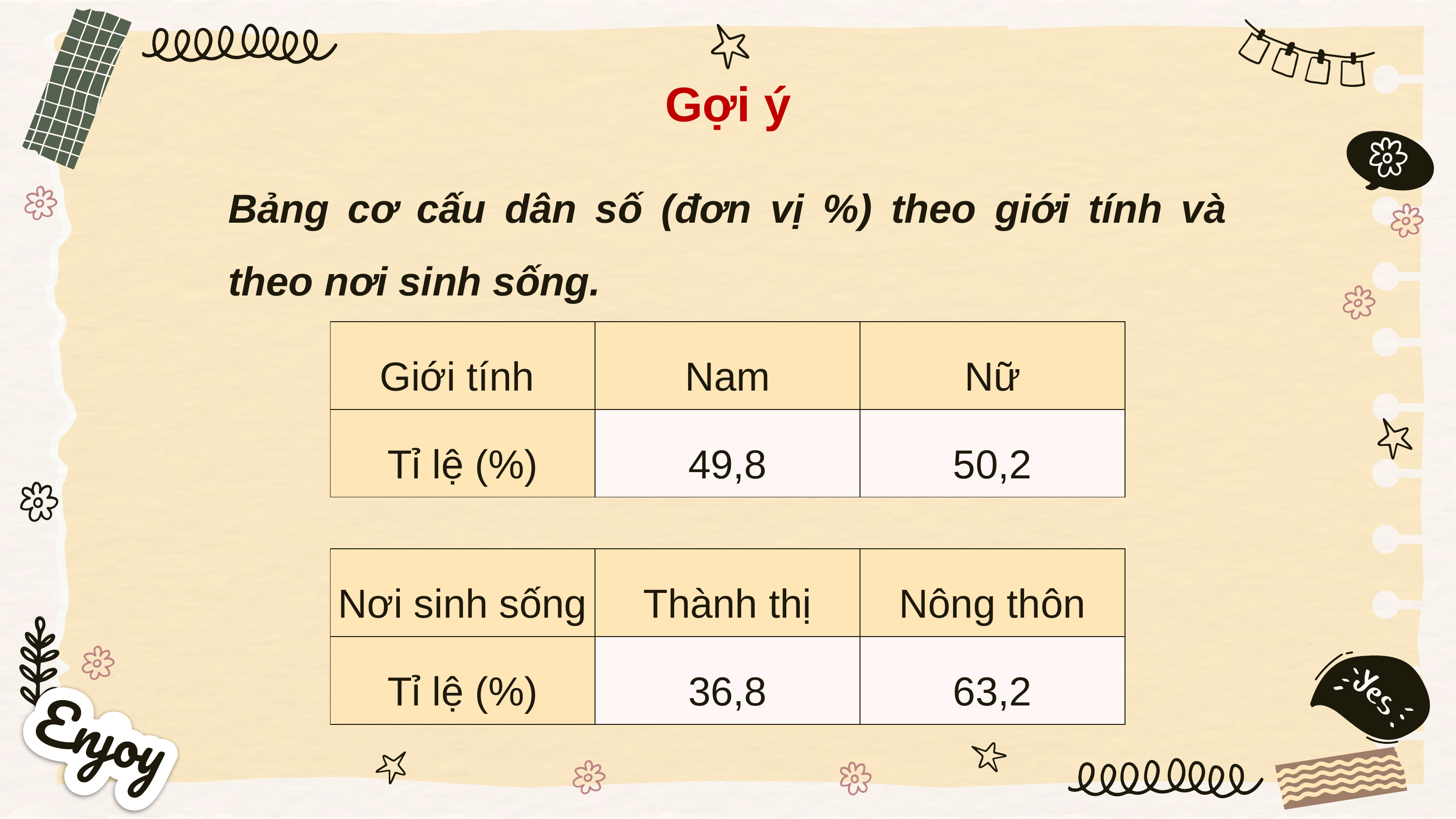

# Gợi ý
Bảng cơ cấu dân số (đơn vị %) theo giới tính và theo nơi sinh sống.

| Giới tính | Nam | Nữ |
| --- | --- | --- |
| Tỉ lệ (%) | 49,8 | 50,2 |
| Nơi sinh sống | Thành thị | Nông thôn |
| --- | --- | --- |
| Tỉ lệ (%) | 36,8 | 63,2 |